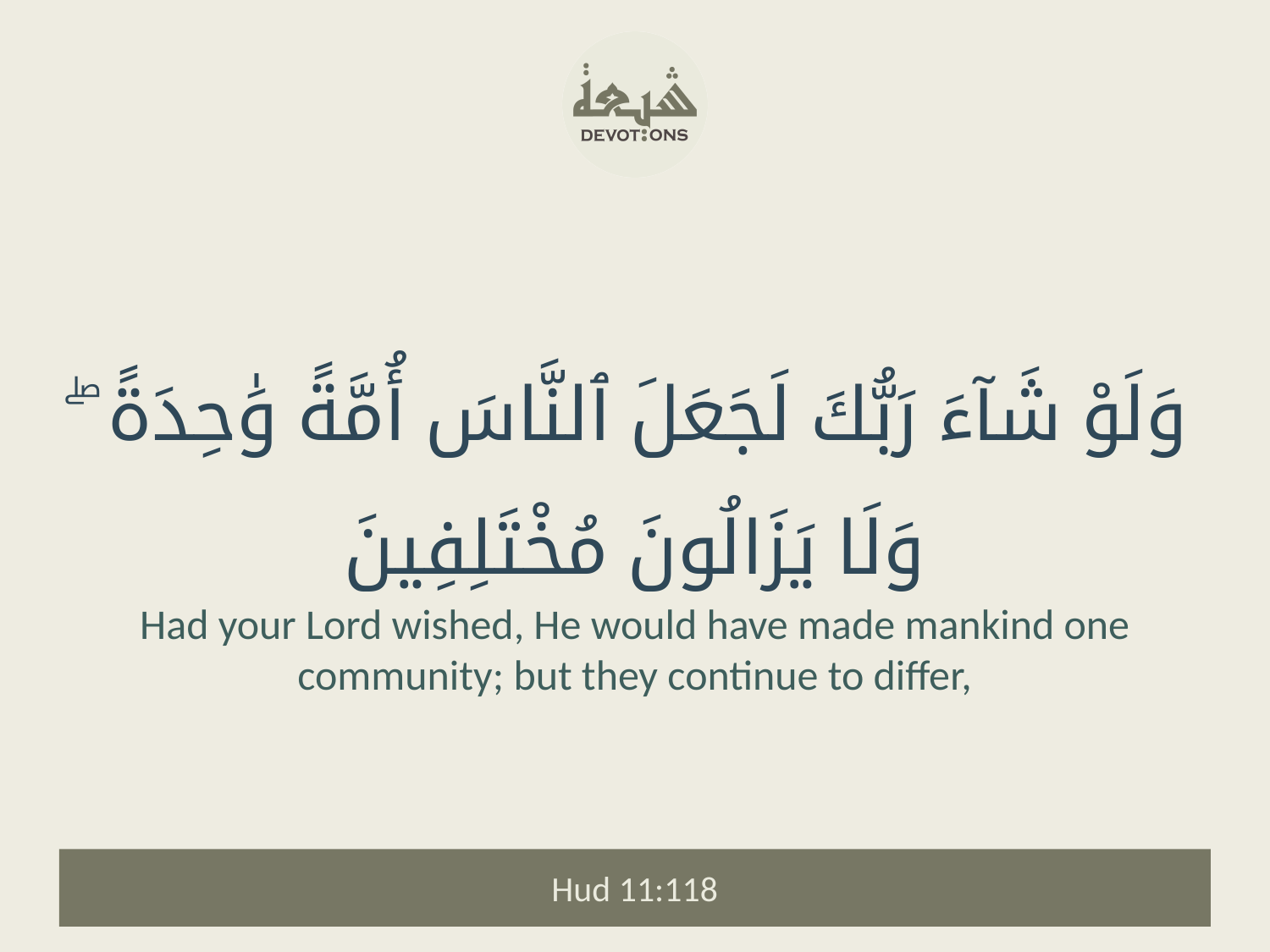

وَلَوْ شَآءَ رَبُّكَ لَجَعَلَ ٱلنَّاسَ أُمَّةً وَٰحِدَةً ۖ وَلَا يَزَالُونَ مُخْتَلِفِينَ
Had your Lord wished, He would have made mankind one community; but they continue to differ,
Hud 11:118